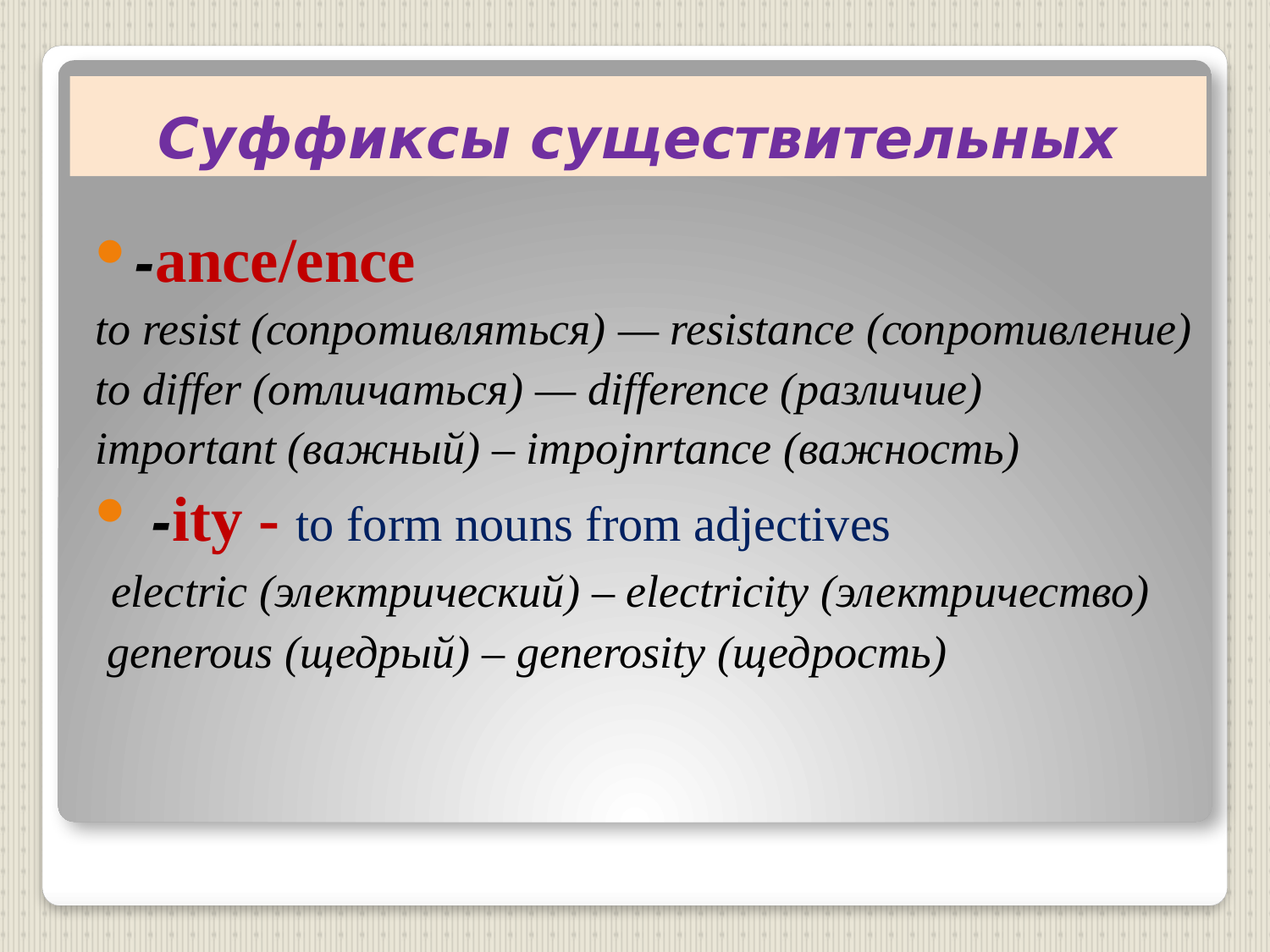

# Суффиксы существительных
-ance/ence
to resist (сопротивляться) — resistance (сопротивление)
to differ (отличаться) — difference (различие)
important (важный) – impojnrtance (важность)
 -ity - to form nouns from adjectives
 electric (электрический) – electricity (электричество)
 generous (щедрый) – generosity (щедрость)